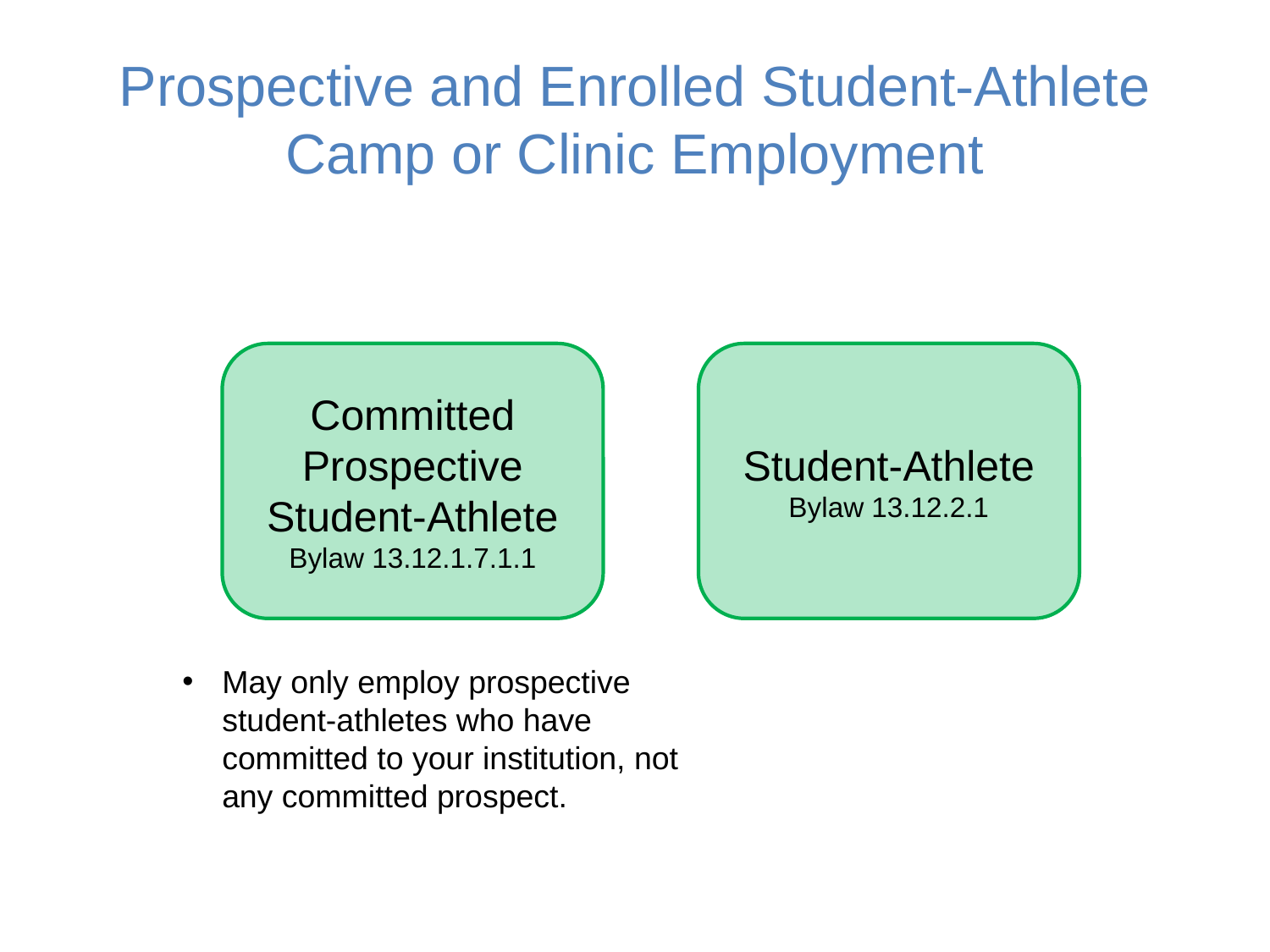

# Prospective and Enrolled Student-Athlete Camp or Clinic Employment
Committed Prospective Student-Athlete
Bylaw 13.12.1.7.1.1
Student-Athlete
Bylaw 13.12.2.1
May only employ prospective student-athletes who have committed to your institution, not any committed prospect.